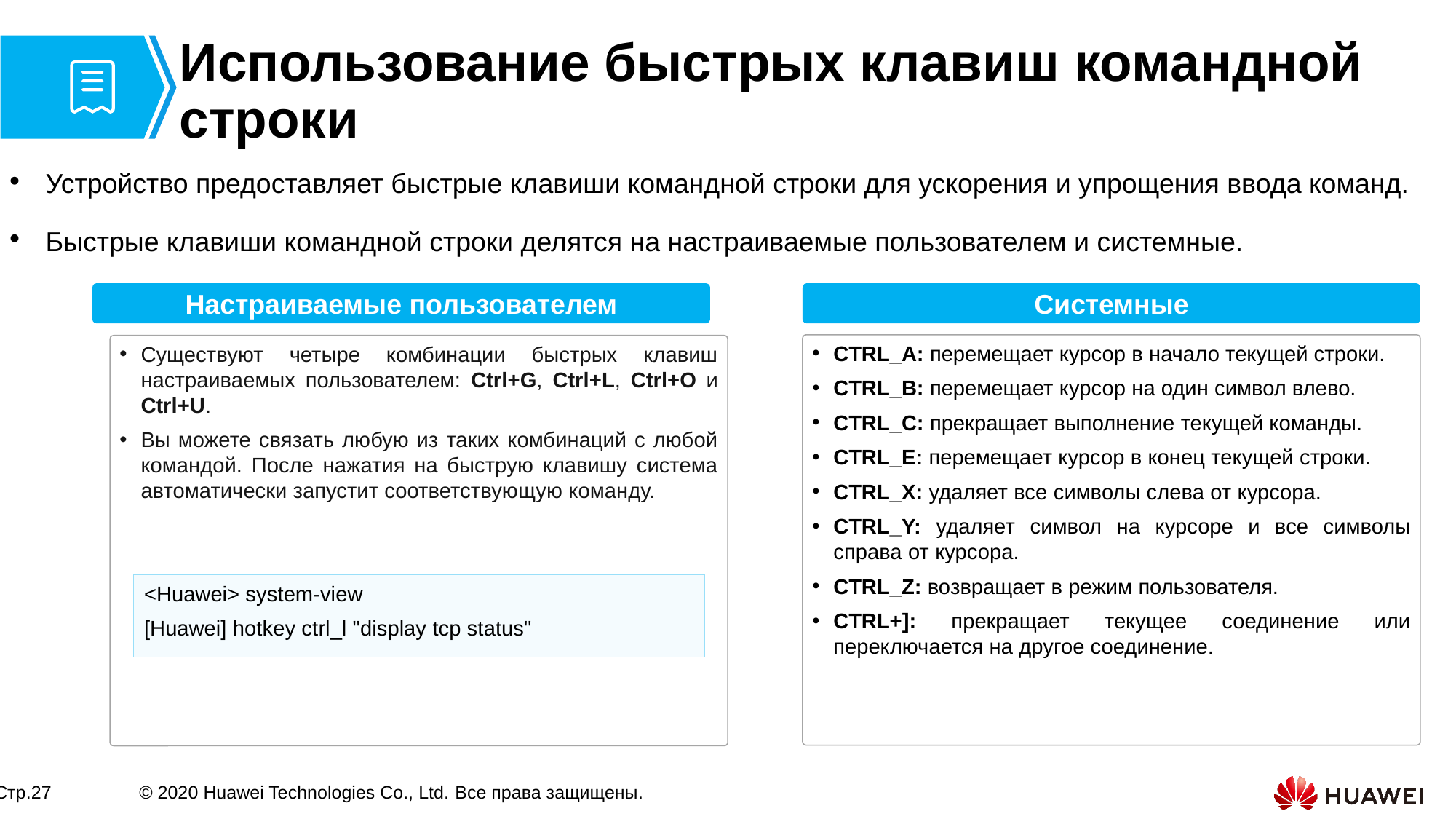

# Использование быстрых клавиш командной строки
Устройство предоставляет быстрые клавиши командной строки для ускорения и упрощения ввода команд.
Быстрые клавиши командной строки делятся на настраиваемые пользователем и системные.
Настраиваемые пользователем
Системные
CTRL_A: перемещает курсор в начало текущей строки.
CTRL_B: перемещает курсор на один символ влево.
CTRL_C: прекращает выполнение текущей команды.
CTRL_E: перемещает курсор в конец текущей строки.
CTRL_X: удаляет все символы слева от курсора.
CTRL_Y: удаляет символ на курсоре и все символы справа от курсора.
CTRL_Z: возвращает в режим пользователя.
CTRL+]: прекращает текущее соединение или переключается на другое соединение.
Существуют четыре комбинации быстрых клавиш настраиваемых пользователем: Ctrl+G, Ctrl+L, Ctrl+O и Ctrl+U.
Вы можете связать любую из таких комбинаций с любой командой. После нажатия на быструю клавишу система автоматически запустит соответствующую команду.
<Huawei> system-view
[Huawei] hotkey ctrl_l "display tcp status"